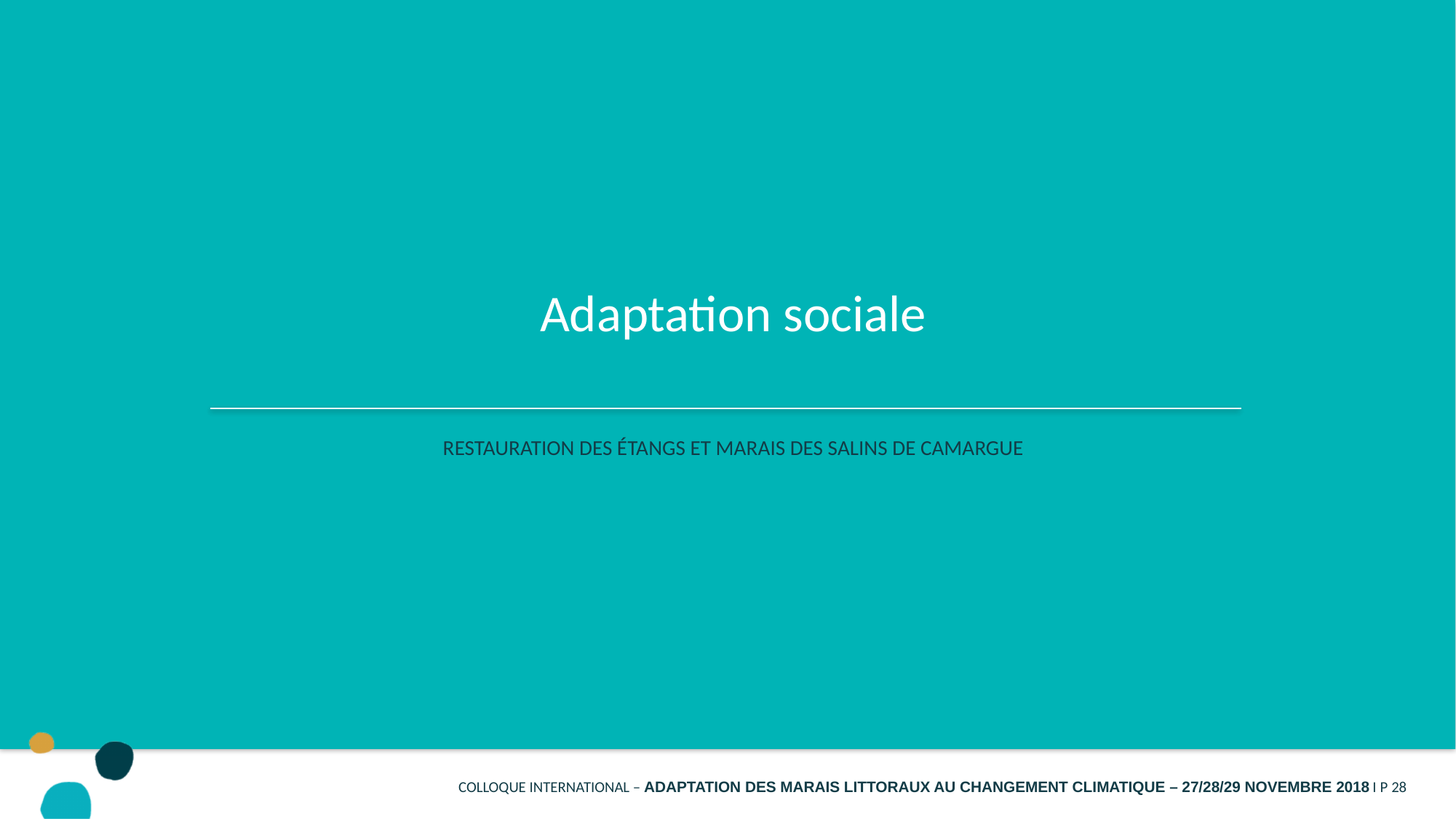

# Adaptation sociale

Restauration des étangs et marais des salins de Camargue